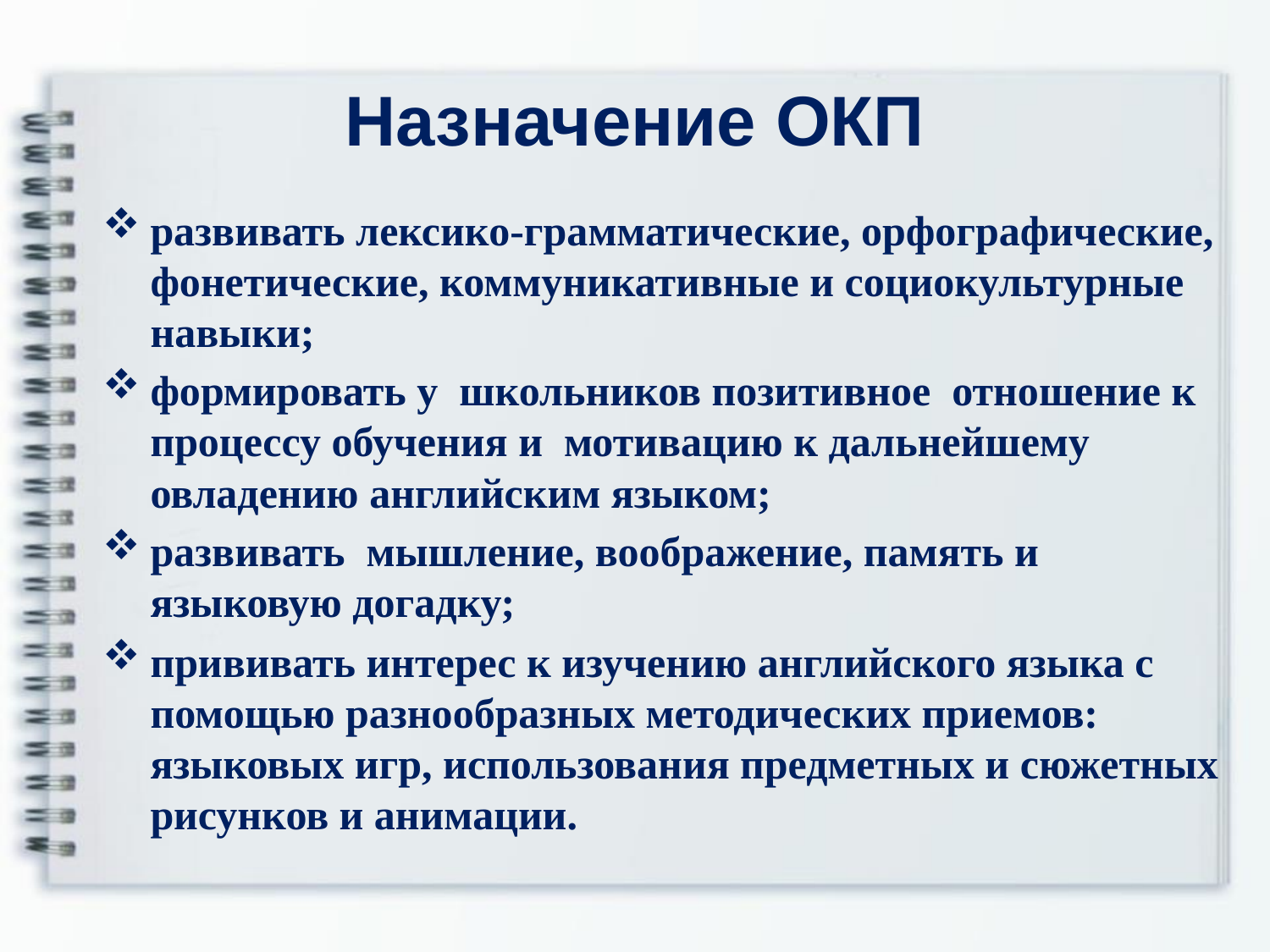

# Назначение ОКП
развивать лексико-грамматические, орфографические, фонетические, коммуникативные и социокультурные навыки;
формировать у  школьников позитивное  отношение к процессу обучения и  мотивацию к дальнейшему овладению английским языком;
развивать  мышление, воображение, память и языковую догадку;
прививать интерес к изучению английского языка с помощью разнообразных методических приемов: языковых игр, использования предметных и сюжетных рисунков и анимации.